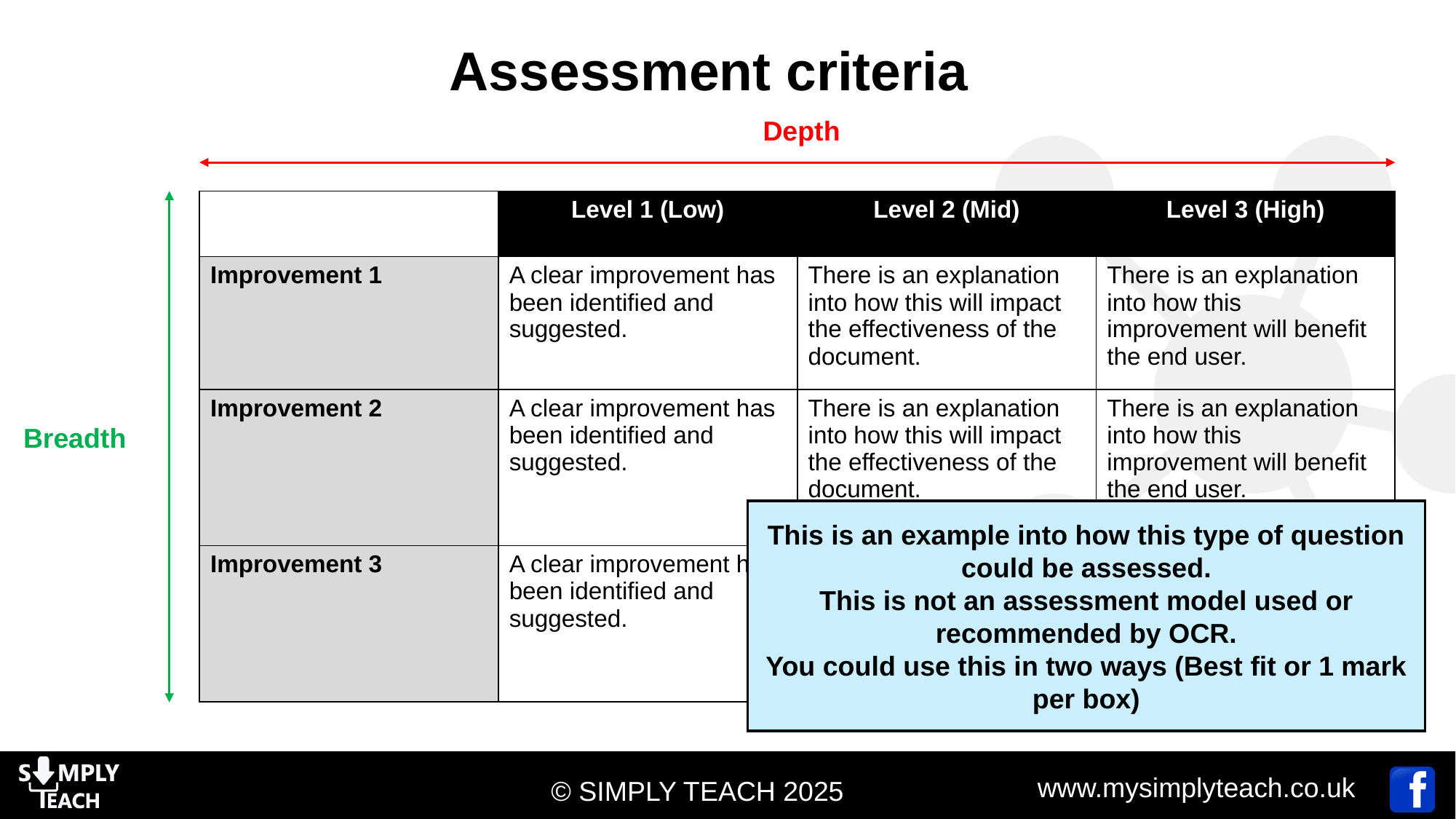

Assessment criteria
Depth
|  | Level 1 (Low) | Level 2 (Mid) | Level 3 (High) |
| --- | --- | --- | --- |
| Improvement 1 | A clear improvement has been identified and suggested. | There is an explanation into how this will impact the effectiveness of the document. | There is an explanation into how this improvement will benefit the end user. |
| Improvement 2 | A clear improvement has been identified and suggested. | There is an explanation into how this will impact the effectiveness of the document. | There is an explanation into how this improvement will benefit the end user. |
| Improvement 3 | A clear improvement has been identified and suggested. | There is an explanation into how this will impact the effectiveness of the document. | There is an explanation into how this improvement will benefit the end user. |
Breadth
This is an example into how this type of question could be assessed.
This is not an assessment model used or recommended by OCR.
You could use this in two ways (Best fit or 1 mark per box)